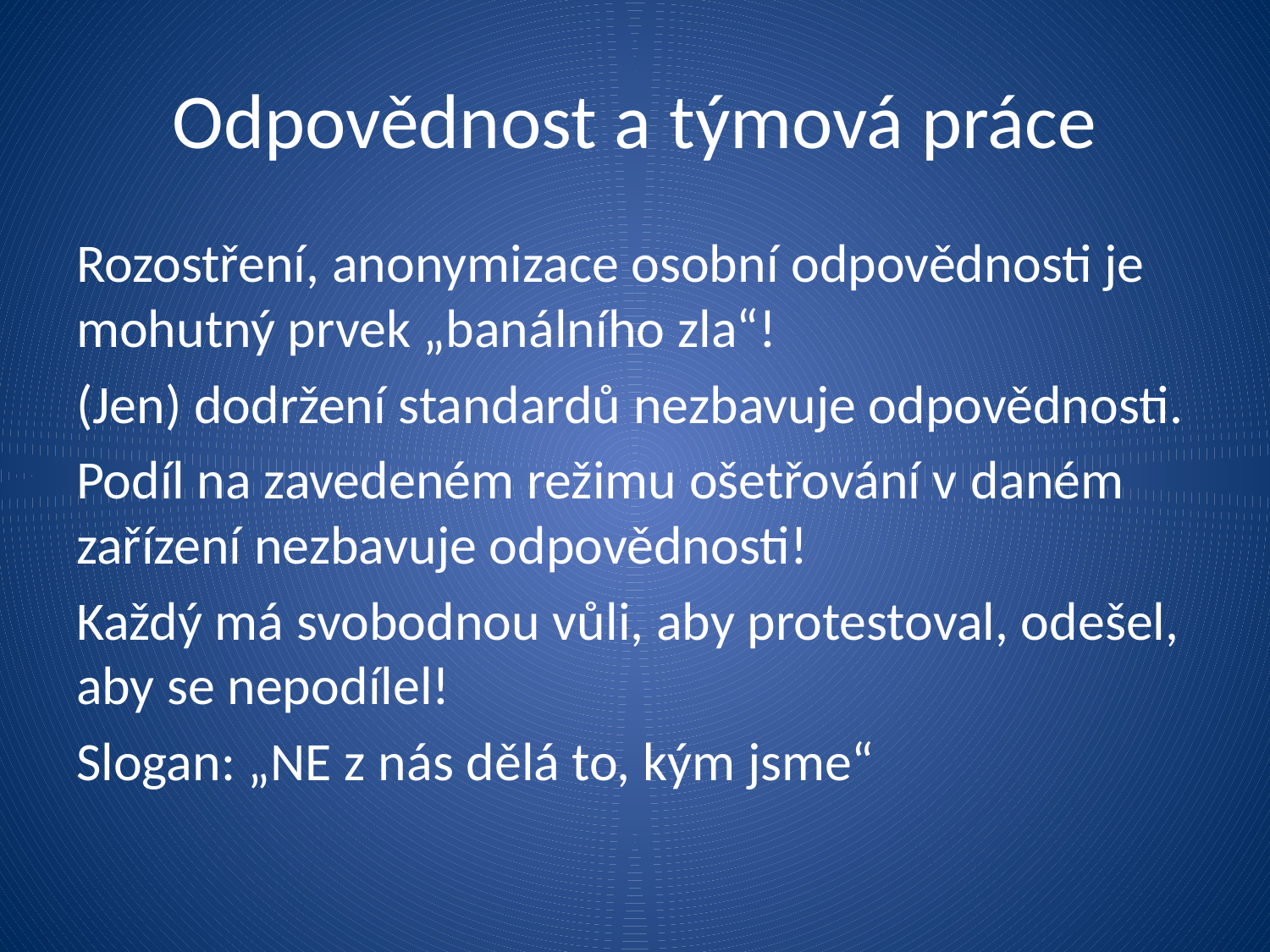

# Odpovědnost a týmová práce
Rozostření, anonymizace osobní odpovědnosti je mohutný prvek „banálního zla“!
(Jen) dodržení standardů nezbavuje odpovědnosti.
Podíl na zavedeném režimu ošetřování v daném zařízení nezbavuje odpovědnosti!
Každý má svobodnou vůli, aby protestoval, odešel, aby se nepodílel!
Slogan: „NE z nás dělá to, kým jsme“